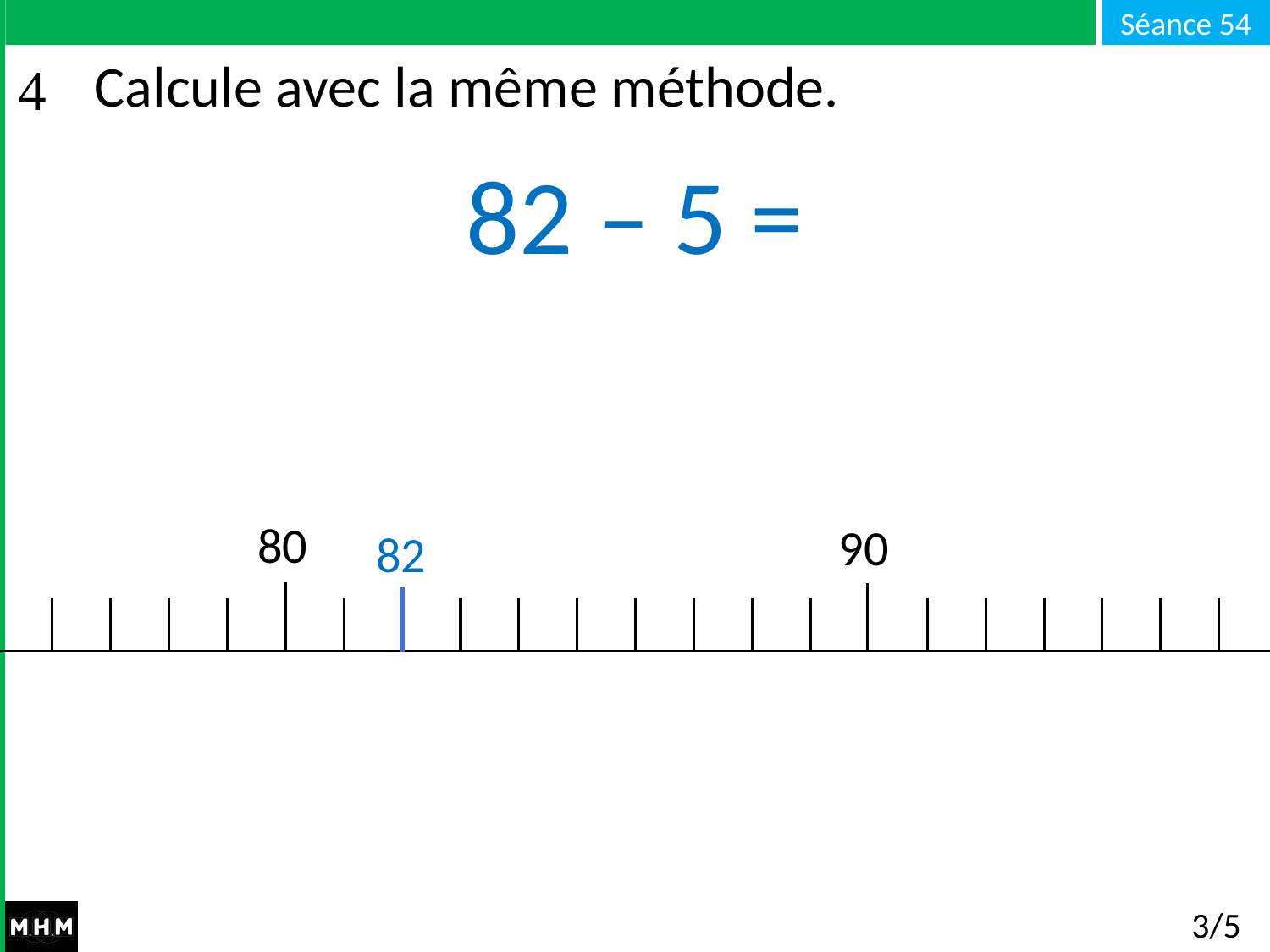

# Calcule avec la même méthode.
82 – 5 =
80
90
82
3/5